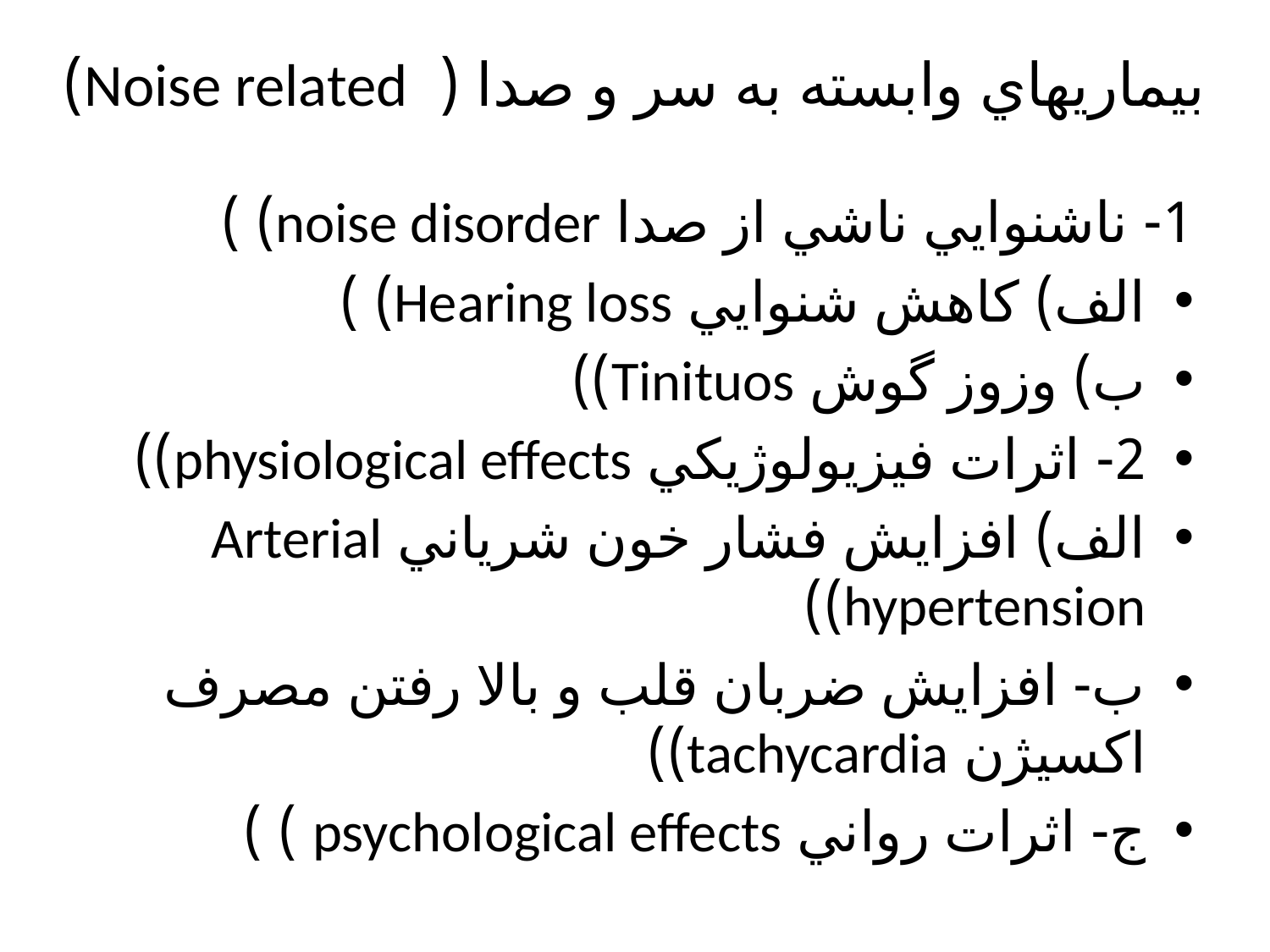

# بيماريهاي وابسته به سر و صدا (  Noise related)
1- ناشنوايي ناشي از صدا noise disorder) )
الف) كاهش شنوايي Hearing loss) )
ب) وزوز گوش Tinituos))
2- اثرات فيزيولوژيكي physiological effects))
الف) افزايش فشار خون شرياني Arterial hypertension))
ب- افزايش ضربان قلب و بالا رفتن مصرف اكسيژن tachycardia))
ج- اثرات رواني psychological effects ) )